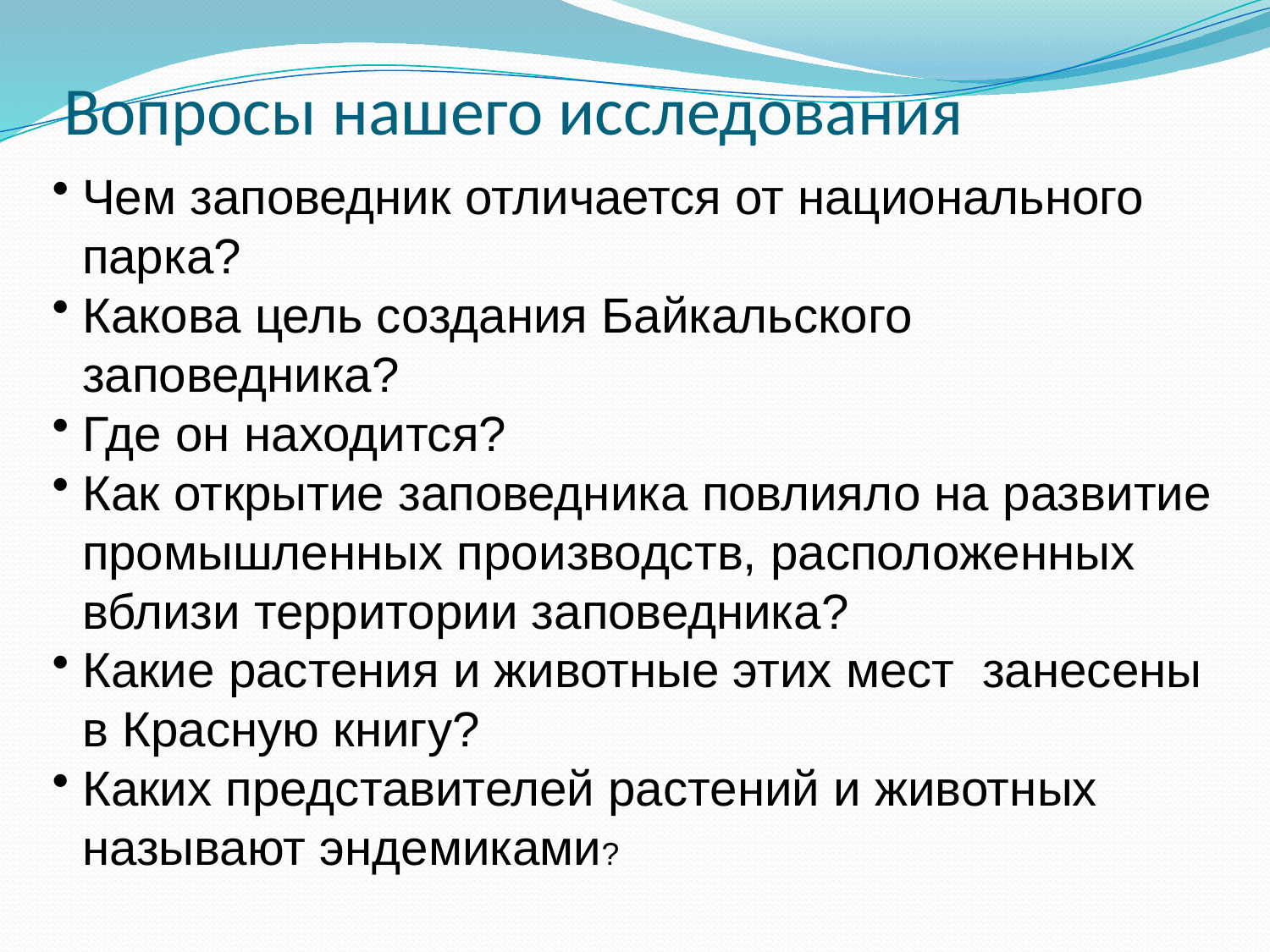

# Вопросы нашего исследования
Чем заповедник отличается от национального парка?
Какова цель создания Байкальского заповедника?
Где он находится?
Как открытие заповедника повлияло на развитие промышленных производств, расположенных вблизи территории заповедника?
Какие растения и животные этих мест  занесены в Красную книгу?
Каких представителей растений и животных называют эндемиками?